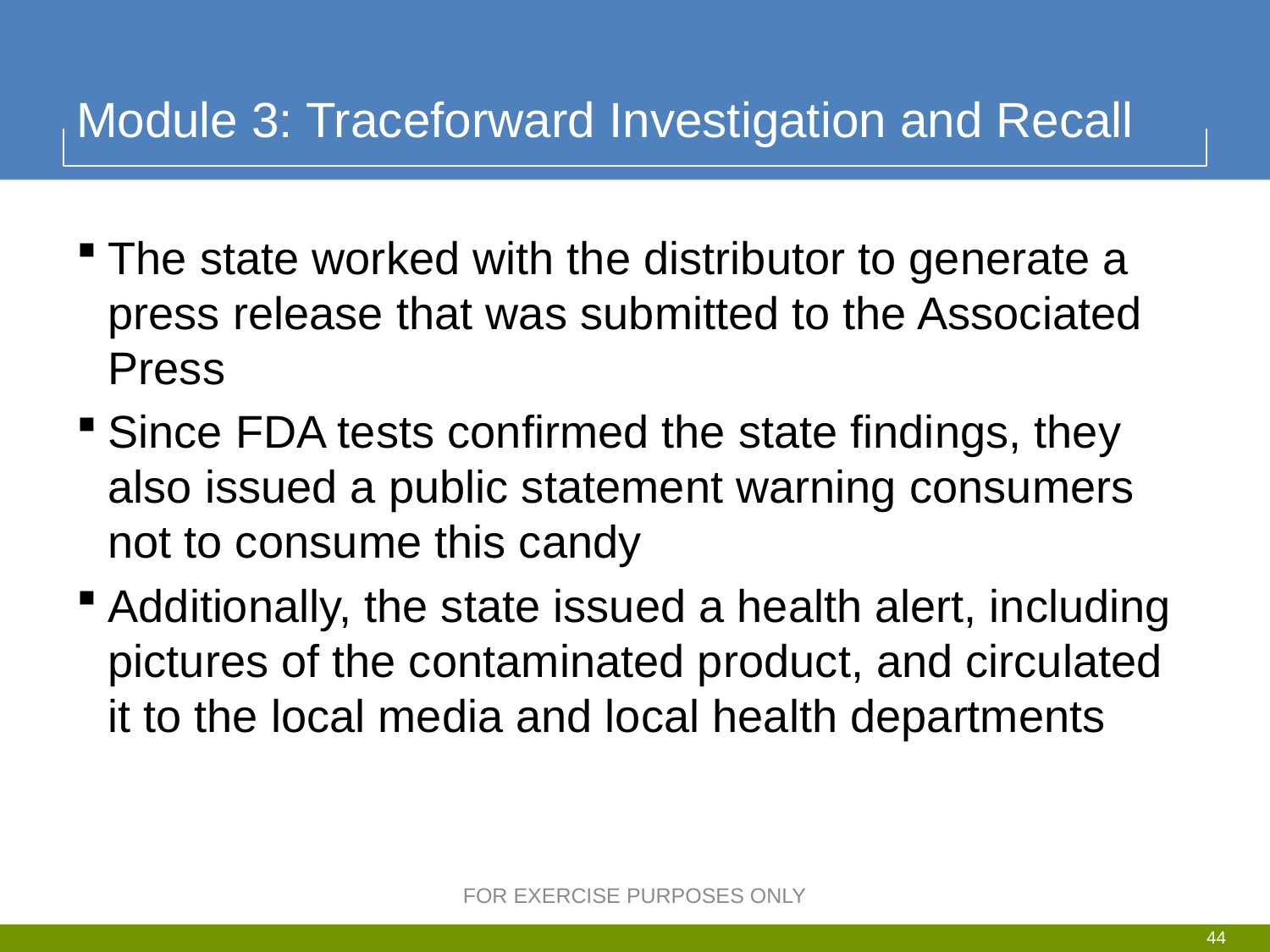

# Module 3: Traceforward Investigation and Recall
The state worked with the distributor to generate a press release that was submitted to the Associated Press
Since FDA tests confirmed the state findings, they also issued a public statement warning consumers not to consume this candy
Additionally, the state issued a health alert, including pictures of the contaminated product, and circulated it to the local media and local health departments
FOR EXERCISE PURPOSES ONLY